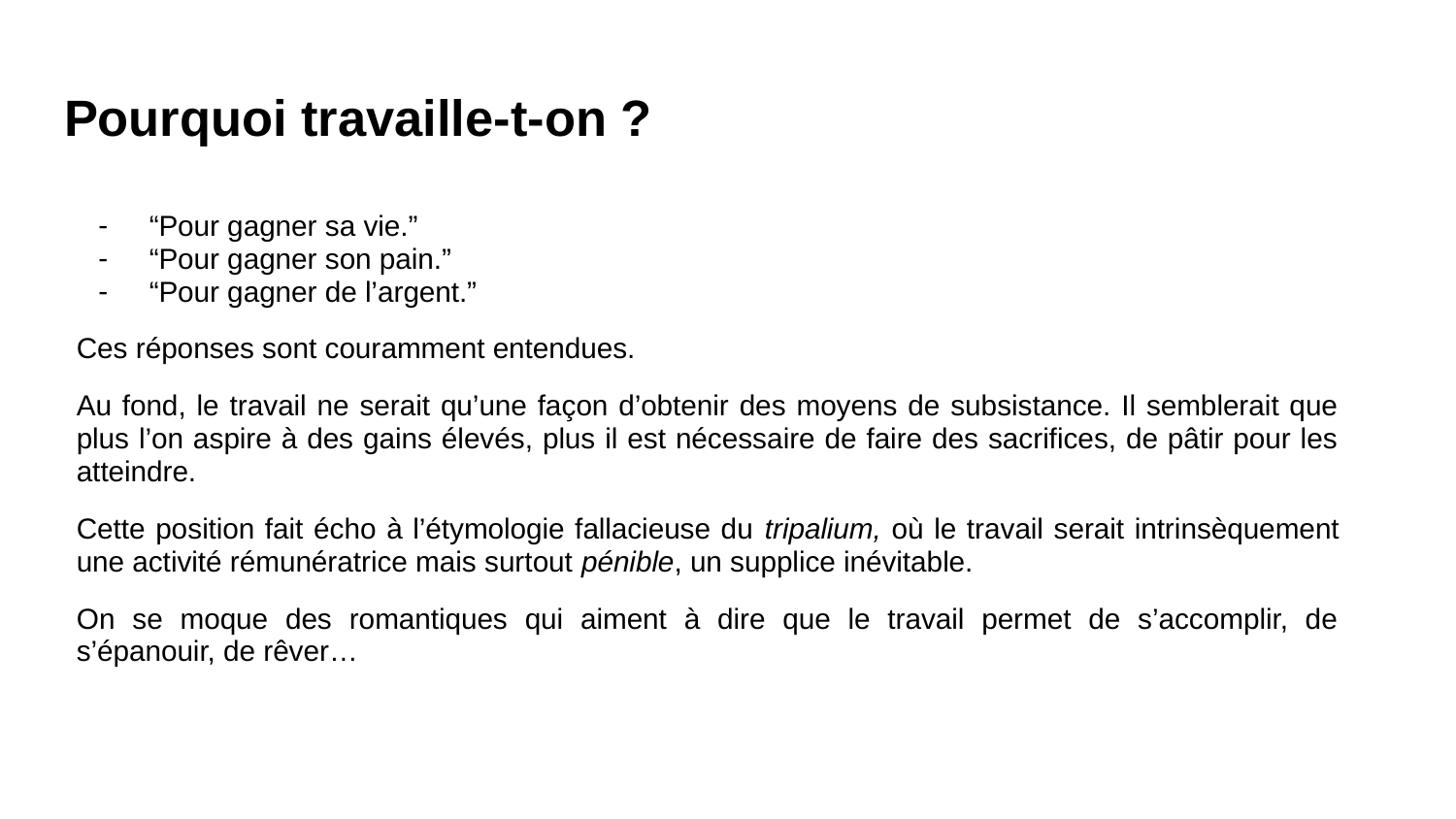

# Pourquoi travaille-t-on ?
“Pour gagner sa vie.”
“Pour gagner son pain.”
“Pour gagner de l’argent.”
Ces réponses sont couramment entendues.
Au fond, le travail ne serait qu’une façon d’obtenir des moyens de subsistance. Il semblerait que plus l’on aspire à des gains élevés, plus il est nécessaire de faire des sacrifices, de pâtir pour les atteindre.
Cette position fait écho à l’étymologie fallacieuse du tripalium, où le travail serait intrinsèquement une activité rémunératrice mais surtout pénible, un supplice inévitable.
On se moque des romantiques qui aiment à dire que le travail permet de s’accomplir, de s’épanouir, de rêver…